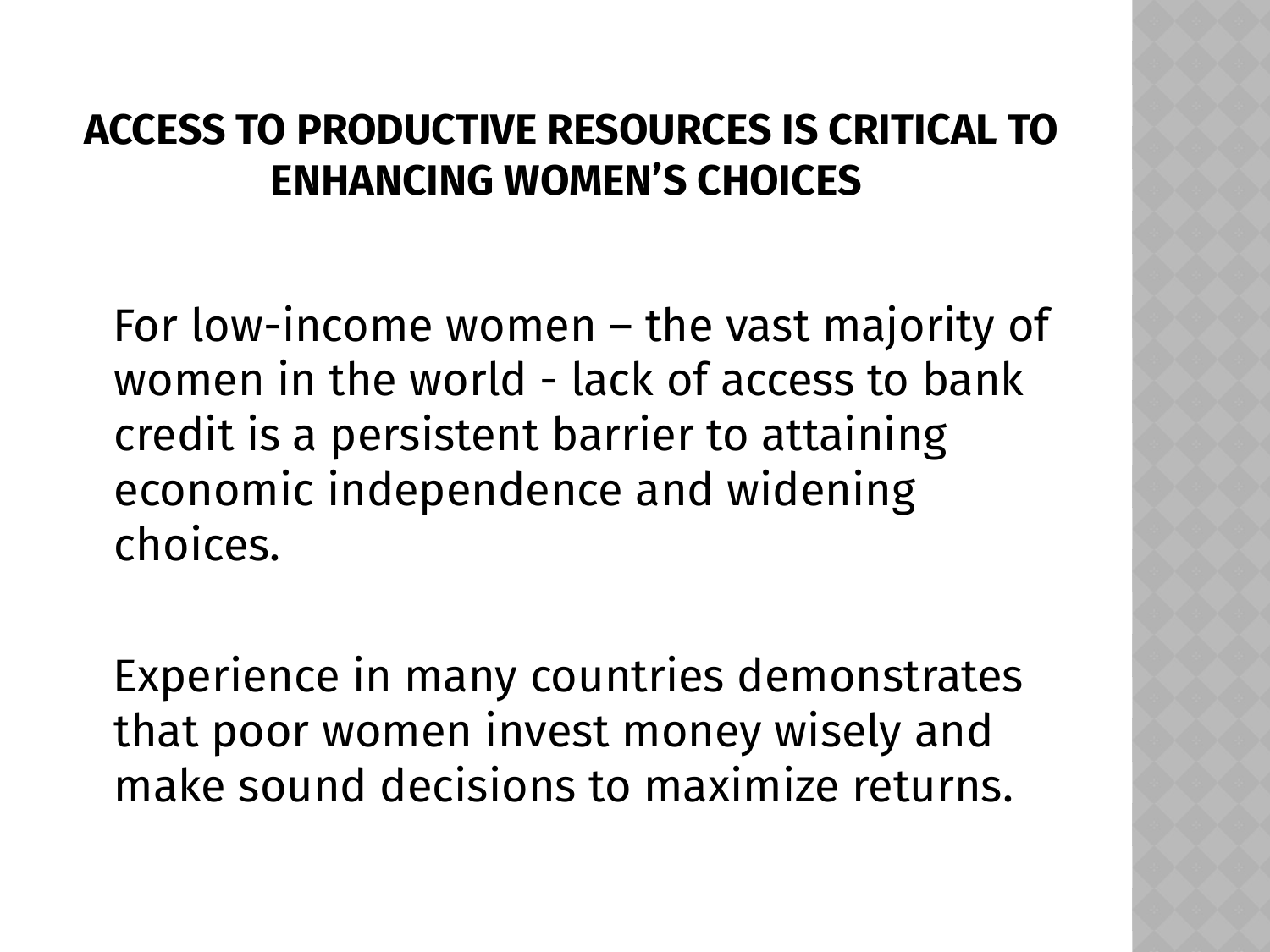

# Access to productive resources is critical to enhancing women’s choices

   For low-income women – the vast majority of women in the world - lack of access to bank credit is a persistent barrier to attaining economic independence and widening choices.

   Experience in many countries demonstrates that poor women invest money wisely and make sound decisions to maximize returns.